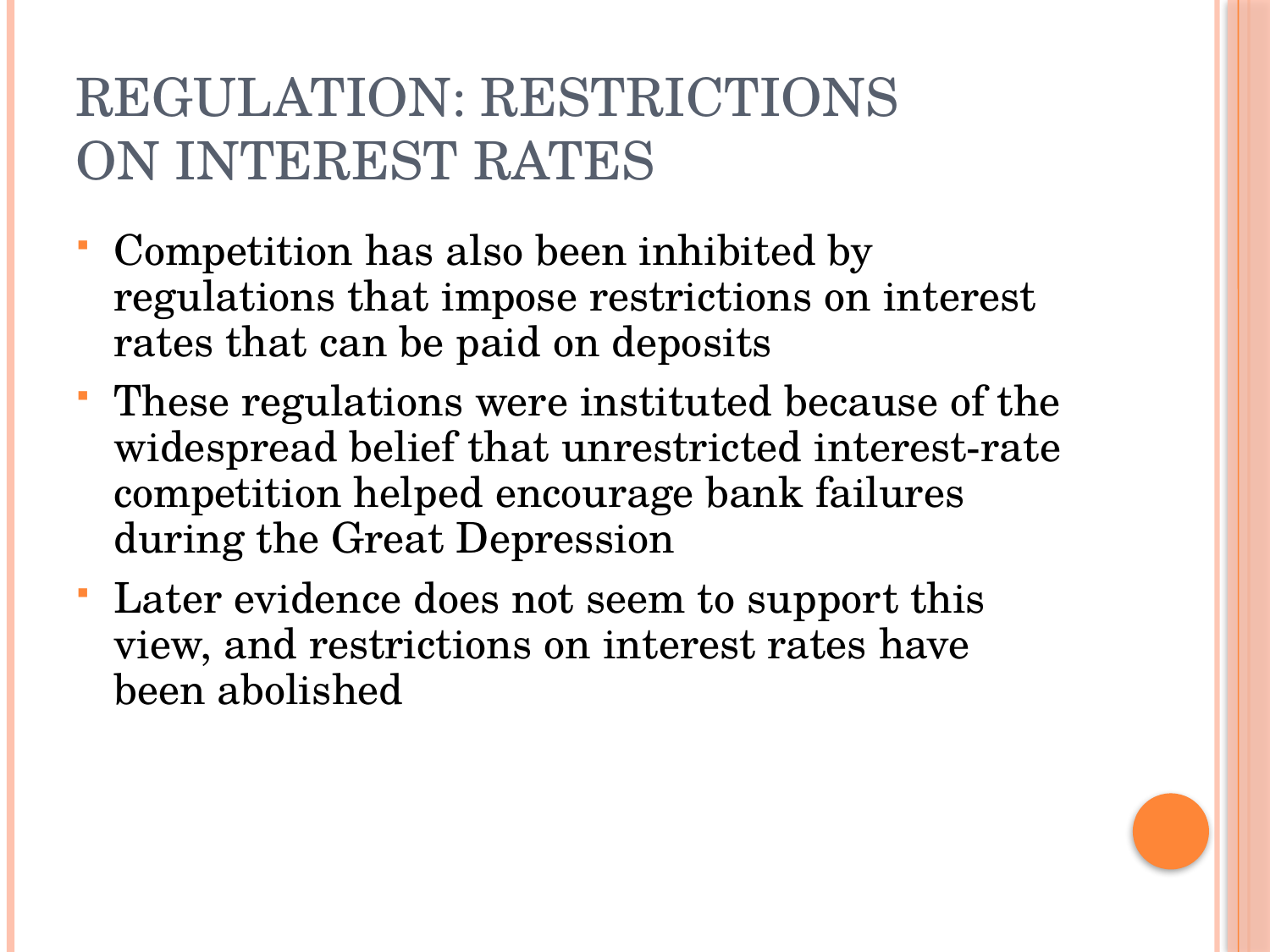

# Regulation: Restrictions on Interest Rates
Competition has also been inhibited by regulations that impose restrictions on interest rates that can be paid on deposits
These regulations were instituted because of the widespread belief that unrestricted interest-rate competition helped encourage bank failures during the Great Depression
Later evidence does not seem to support this view, and restrictions on interest rates have
been abolished